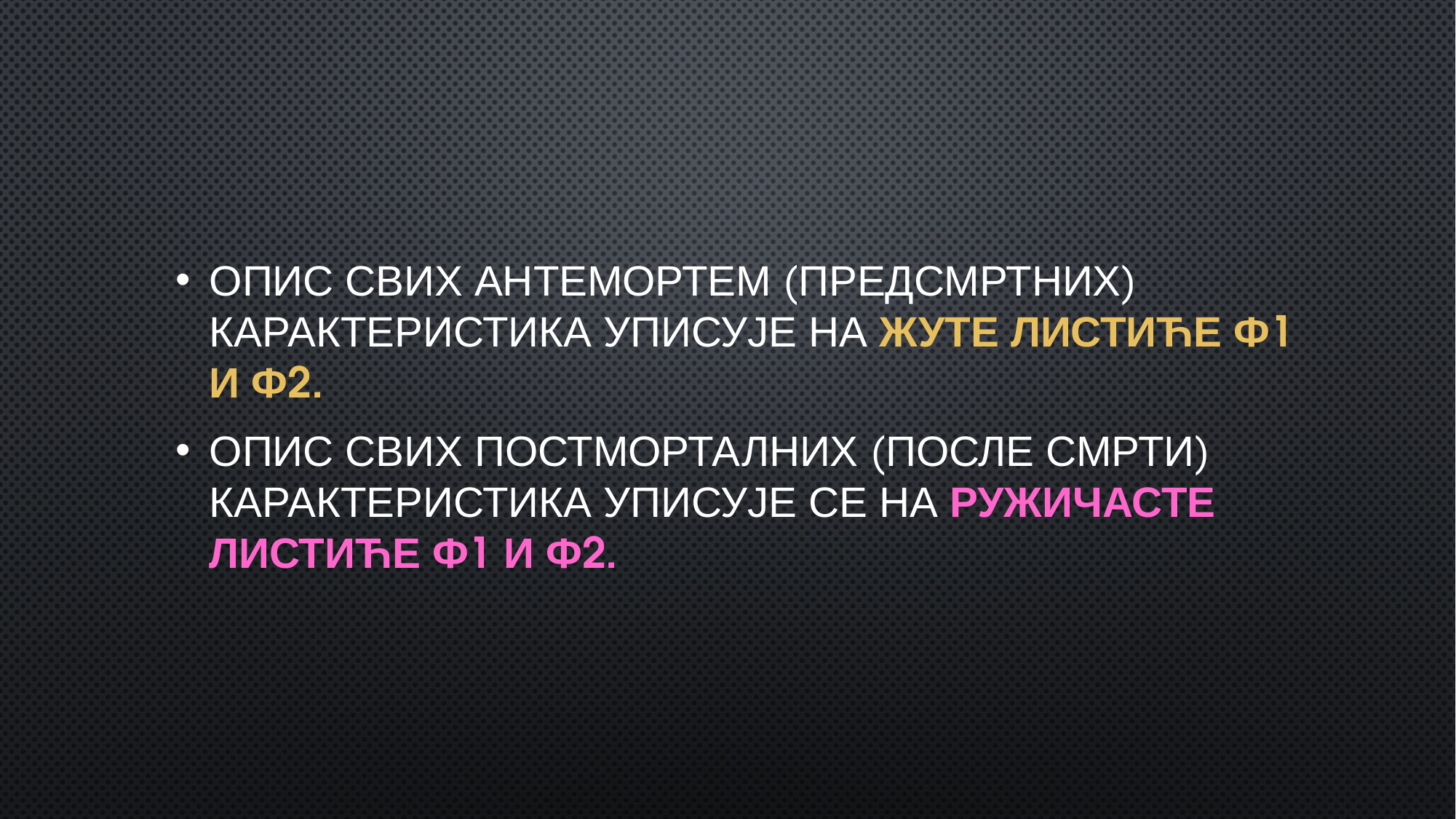

Опис свих антемортем (предсмртних) карактеристика уписује на жуте листиће Ф1 и Ф2.
Опис свих постморталних (после смрти) карактеристика уписује се на ружичасте листиће Ф1 и Ф2.